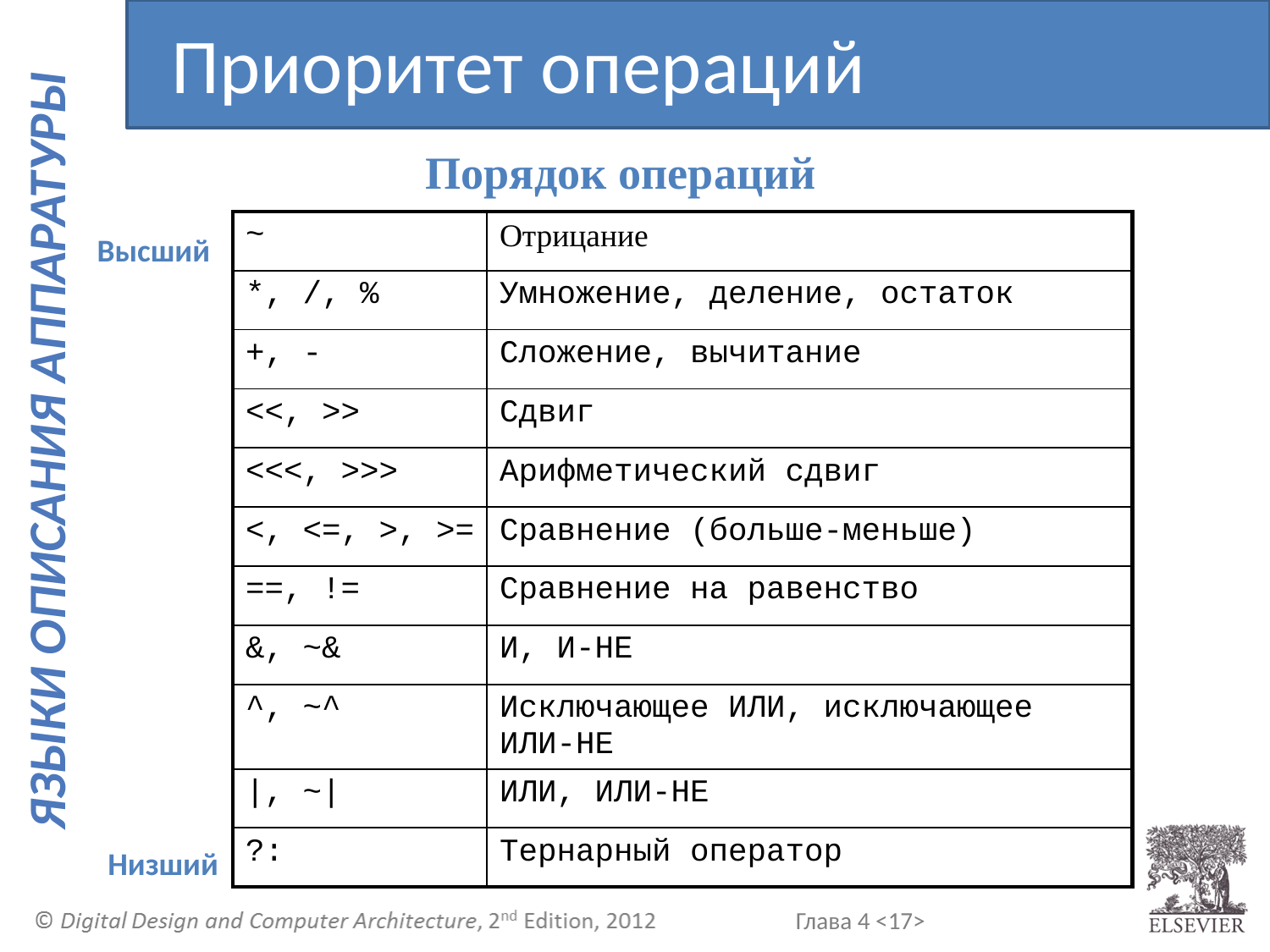

Приоритет операций
Порядок операций

| ~ | Отрицание |
| --- | --- |
| \*, /, % | Умножение, деление, остаток |
| +, - | Сложение, вычитание |
| <<, >> | Сдвиг |
| <<<, >>> | Арифметический сдвиг |
| <, <=, >, >= | Сравнение (больше-меньше) |
| ==, != | Сравнение на равенство |
| &, ~& | И, И-НЕ |
| ^, ~^ | Исключающее ИЛИ, исключающее ИЛИ-НЕ |
| |, ~| | ИЛИ, ИЛИ-НЕ |
| ?: | Тернарный оператор |
Высший

Низший